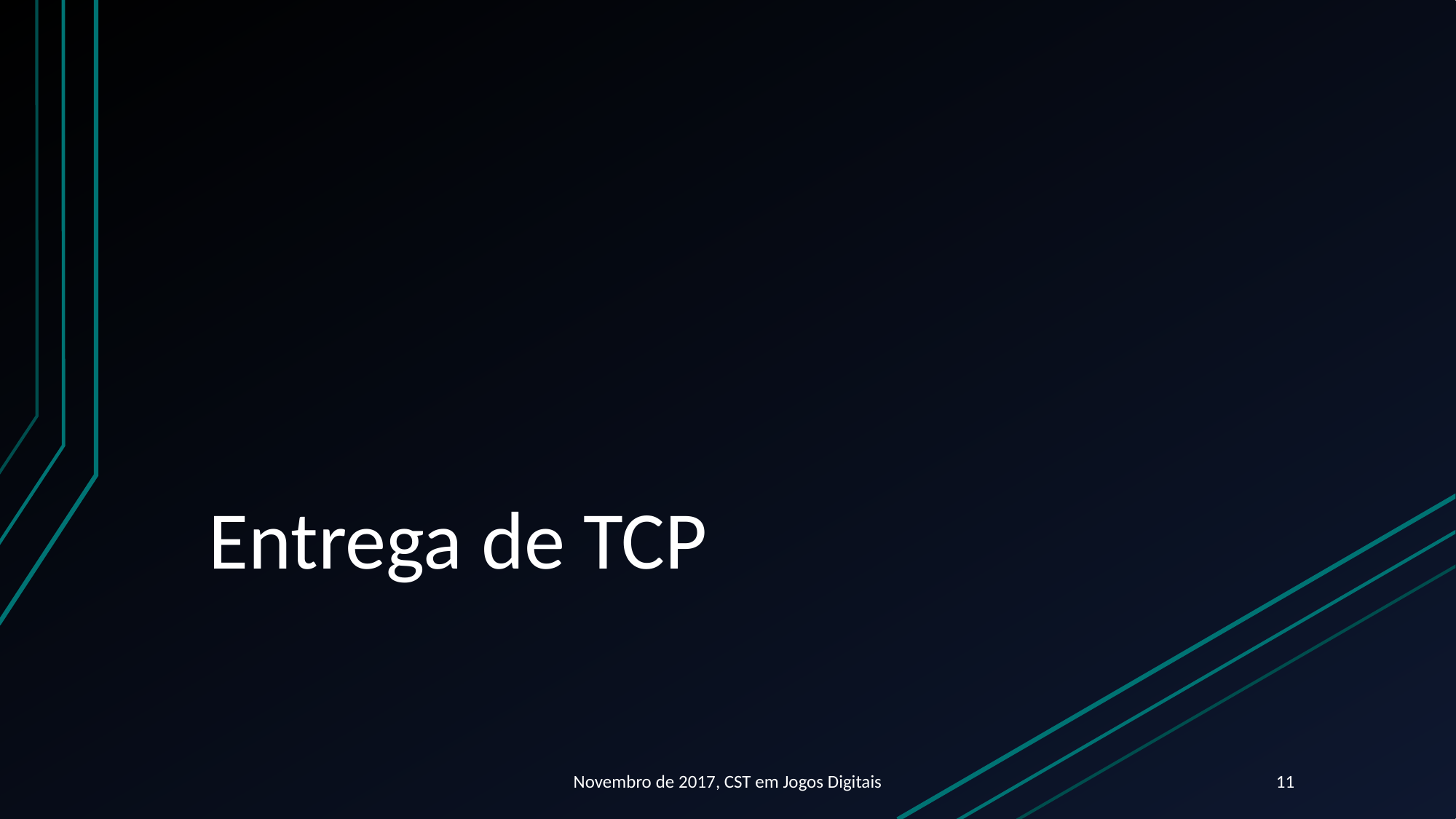

# Entrega de TCP

Novembro de 2017, CST em Jogos Digitais
11